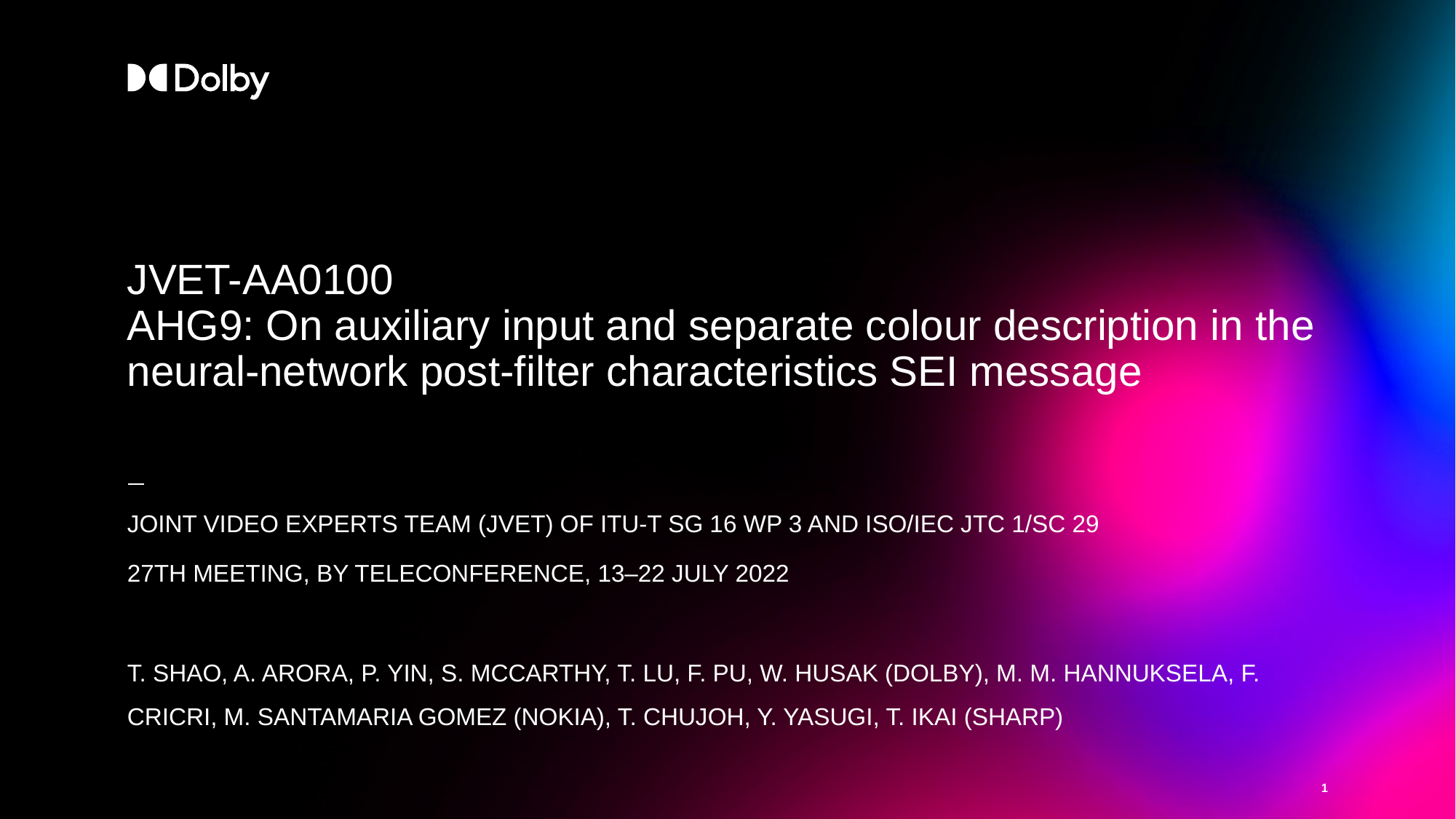

# JVET-AA0100 AHG9: On auxiliary input and separate colour description in the neural-network post-filter characteristics SEI message
Joint Video Experts Team (JVET) of ITU-T SG 16 WP 3 and ISO/IEC JTC 1/SC 29
27th Meeting, by teleconference, 13–22 july 2022

T. Shao, A. Arora, P. Yin, S. McCarthy, T. Lu, F. Pu, W. Husak (Dolby), M. M. Hannuksela, F. Cricri, M. Santamaria Gomez (Nokia), T. Chujoh, Y. Yasugi, T. Ikai (Sharp)

1